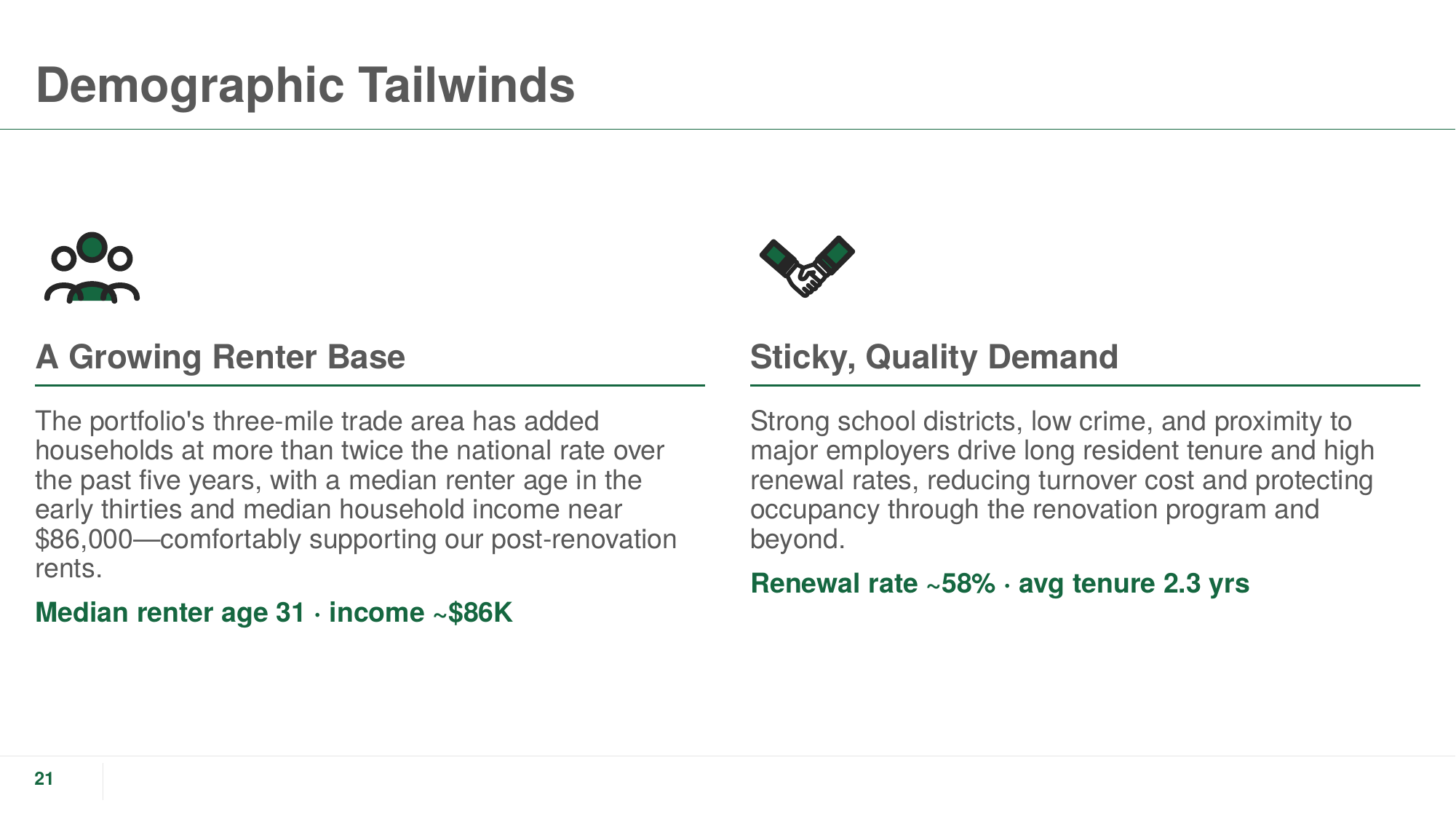

# Demographic Tailwinds

A Growing Renter Base
Sticky, Quality Demand
The portfolio's three-mile trade area has added households at more than twice the national rate over the past five years, with a median renter age in the early thirties and median household income near $86,000—comfortably supporting our post-renovation rents.
Median renter age 31 · income ~$86K
Strong school districts, low crime, and proximity to major employers drive long resident tenure and high renewal rates, reducing turnover cost and protecting occupancy through the renovation program and beyond.
Renewal rate ~58% · avg tenure 2.3 yrs
21